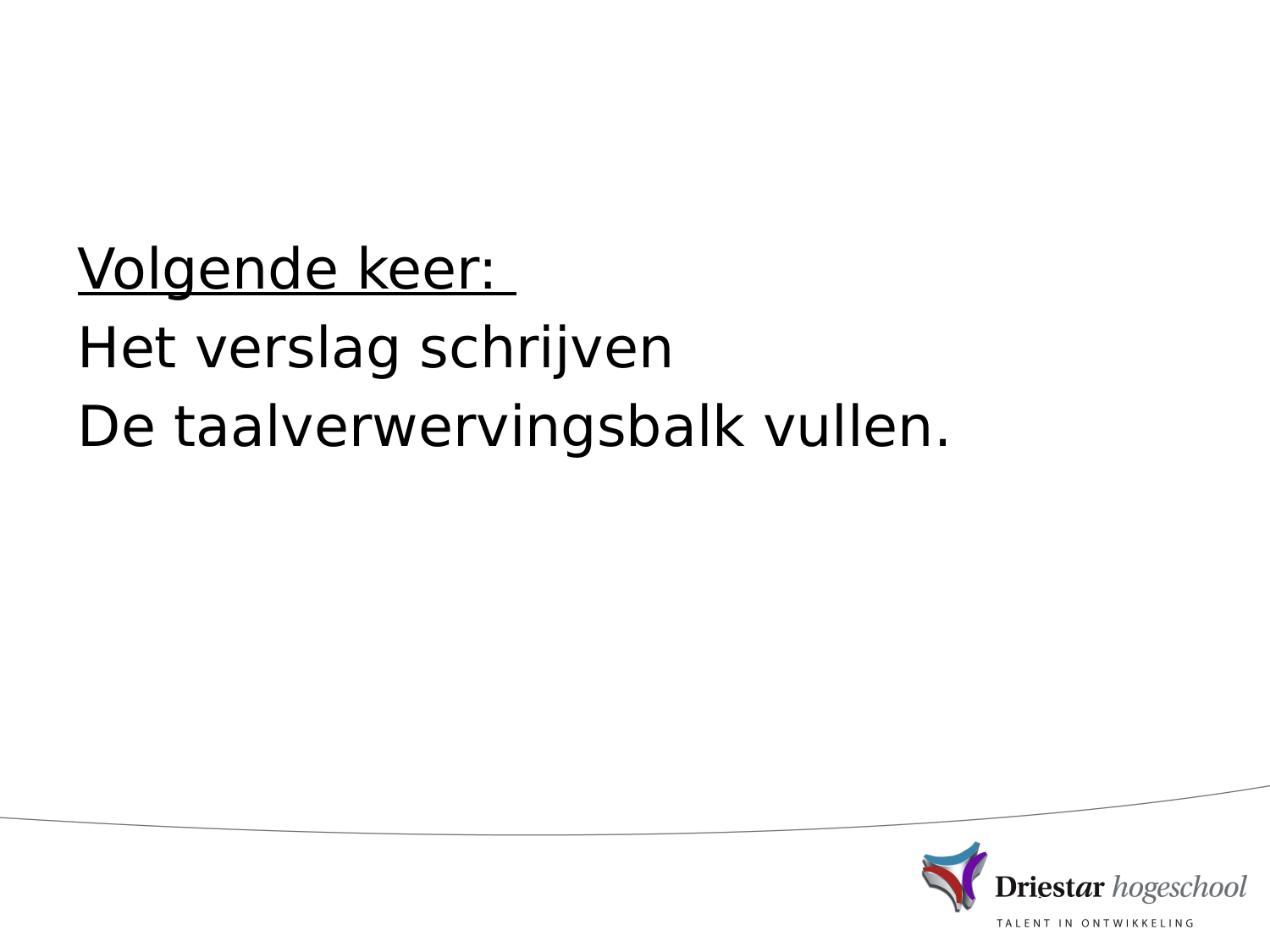

#
Volgende keer:
Het verslag schrijven
De taalverwervingsbalk vullen.